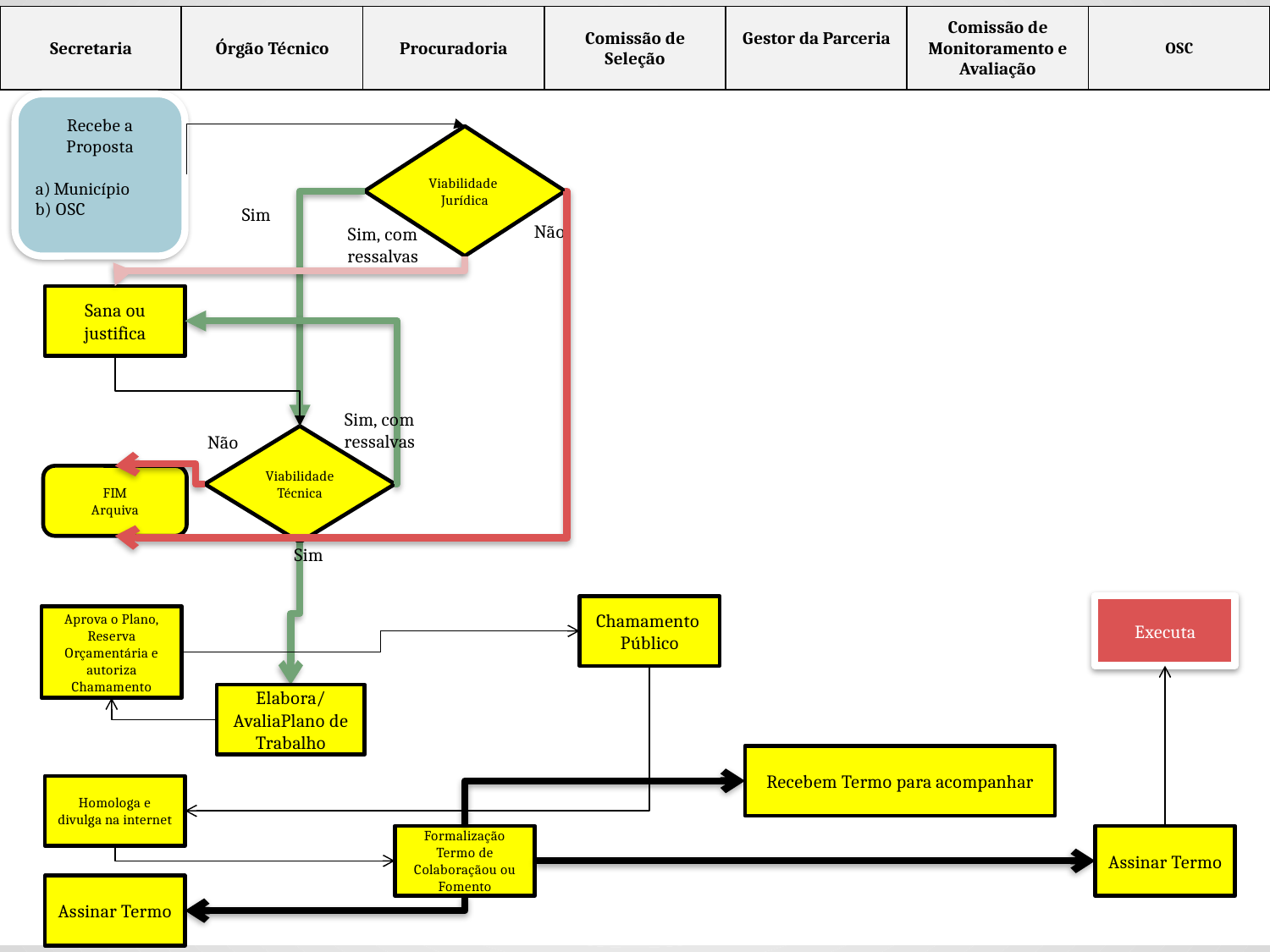

| Secretaria | Órgão Técnico | Procuradoria | Comissão de Seleção | Gestor da Parceria | Comissão de Monitoramento e Avaliação | OSC |
| --- | --- | --- | --- | --- | --- | --- |
|  |  |  |  |  |  |  |
|  |  |  |  |  |  |  |
|  |  |  |  |  |  |  |
|  |  |  |  |  |  |  |
|  |  |  |  |  |  |  |
Recebe a Proposta

a) Município
b) OSC

Viabilidade  Jurídica
Sim
Não
Sim, com ressalvas
Sana ou justifica
Sim, com ressalvas
Não
Viabilidade Técnica
FIM
Arquiva
Sim
Executa
Chamamento
Público
Aprova o Plano, Reserva Orçamentária e autoriza Chamamento
Elabora/AvaliaPlano de Trabalho
Recebem Termo para acompanhar
Homologa e divulga na internet
Formalização Termo de Colaboraçãou ou Fomento
Assinar Termo
Assinar Termo